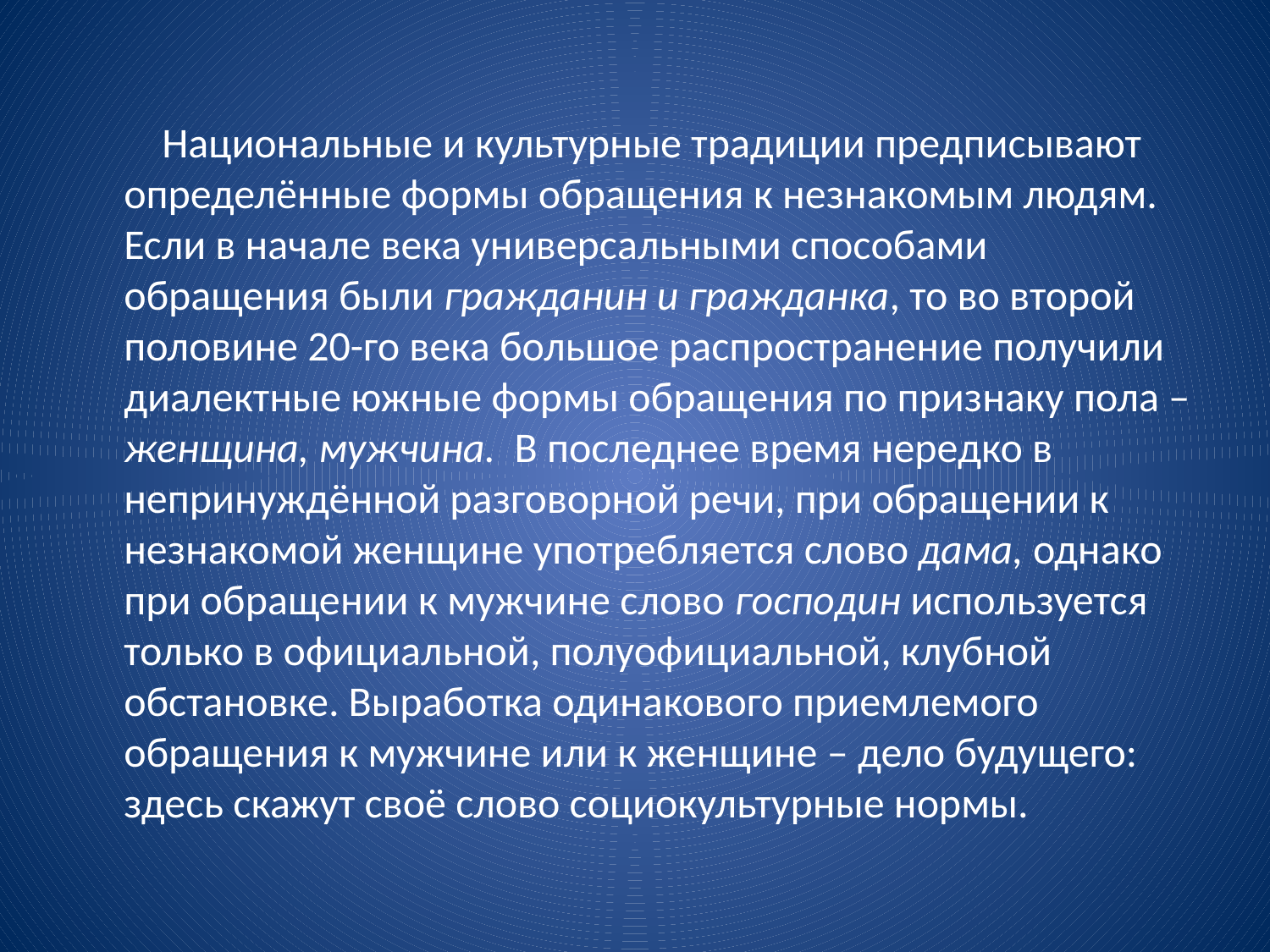

Национальные и культурные традиции предписывают определённые формы обращения к незнакомым людям. Если в начале века универсальными способами обращения были гражданин и гражданка, то во второй половине 20-го века большое распространение получили диалектные южные формы обращения по признаку пола – женщина, мужчина.  В последнее время нередко в непринуждённой разговорной речи, при обращении к незнакомой женщине употребляется слово дама, однако при обращении к мужчине слово господин используется только в официальной, полуофициальной, клубной обстановке. Выработка одинакового приемлемого обращения к мужчине или к женщине – дело будущего: здесь скажут своё слово социокультурные нормы.